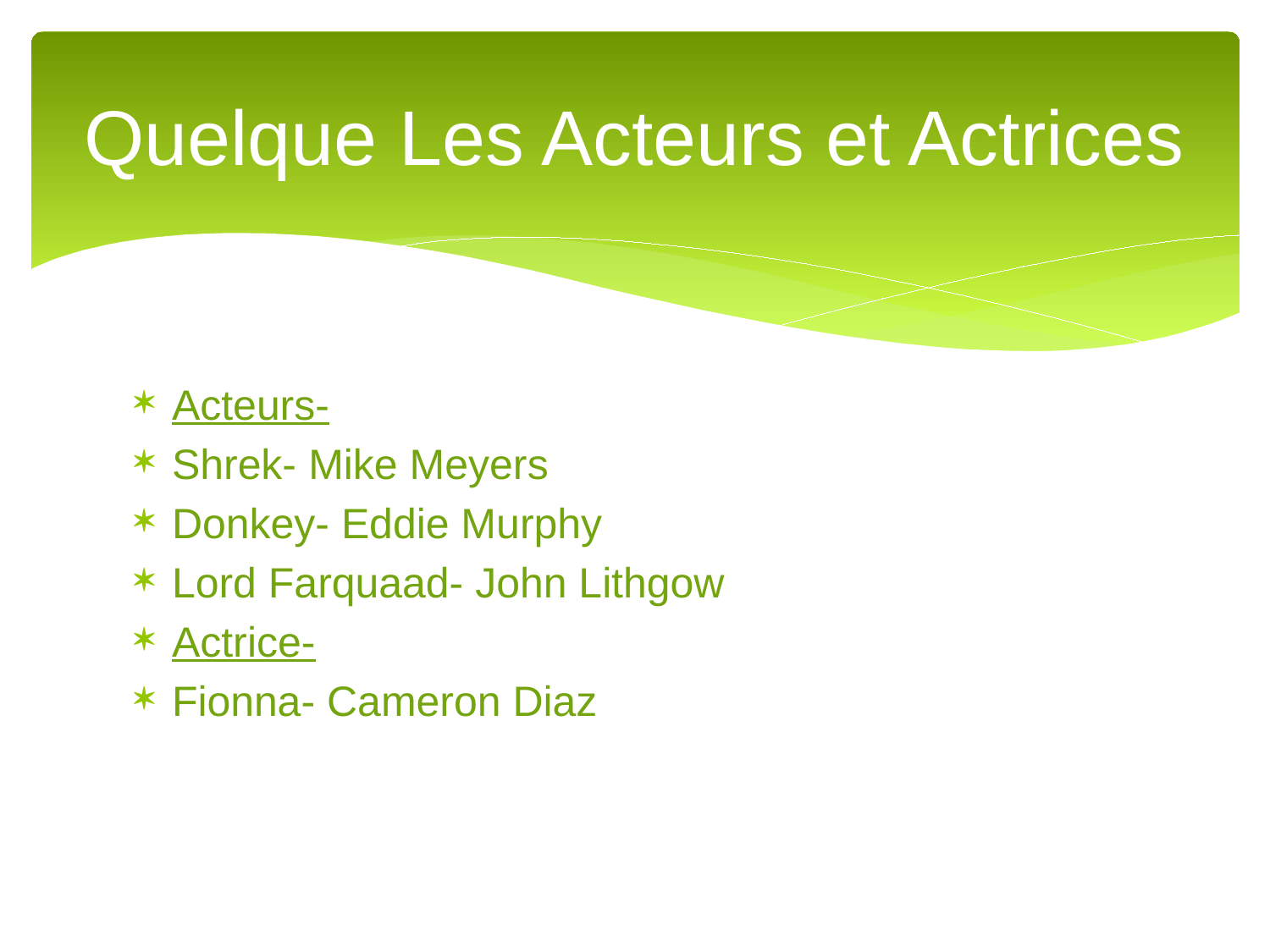

# Quelque Les Acteurs et Actrices
Acteurs-
Shrek- Mike Meyers
Donkey- Eddie Murphy
Lord Farquaad- John Lithgow
Actrice-
Fionna- Cameron Diaz